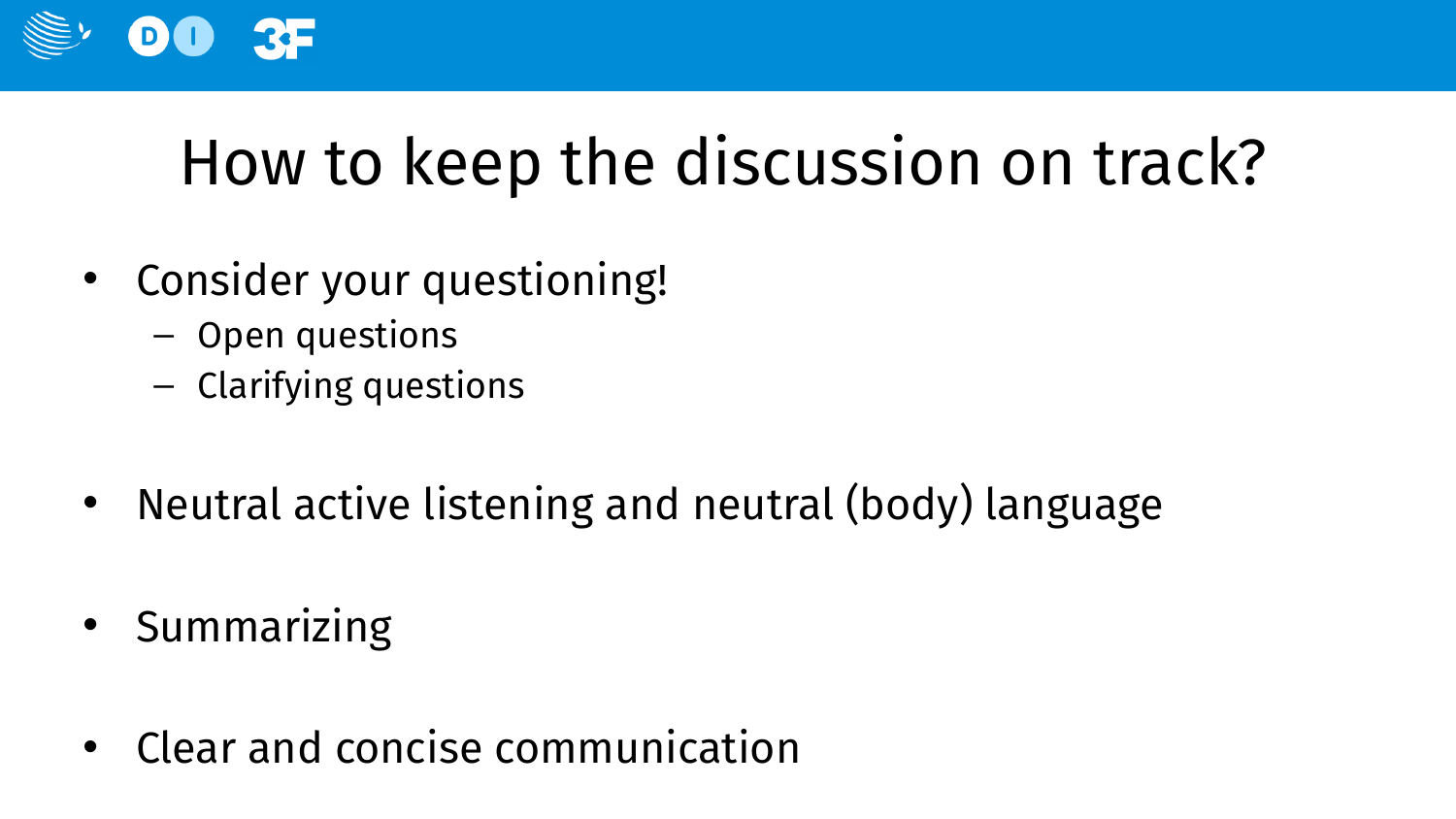

# How to keep the discussion on track?
Consider your questioning!
Open questions
Clarifying questions

Neutral active listening and neutral (body) language

Summarizing

Clear and concise communication